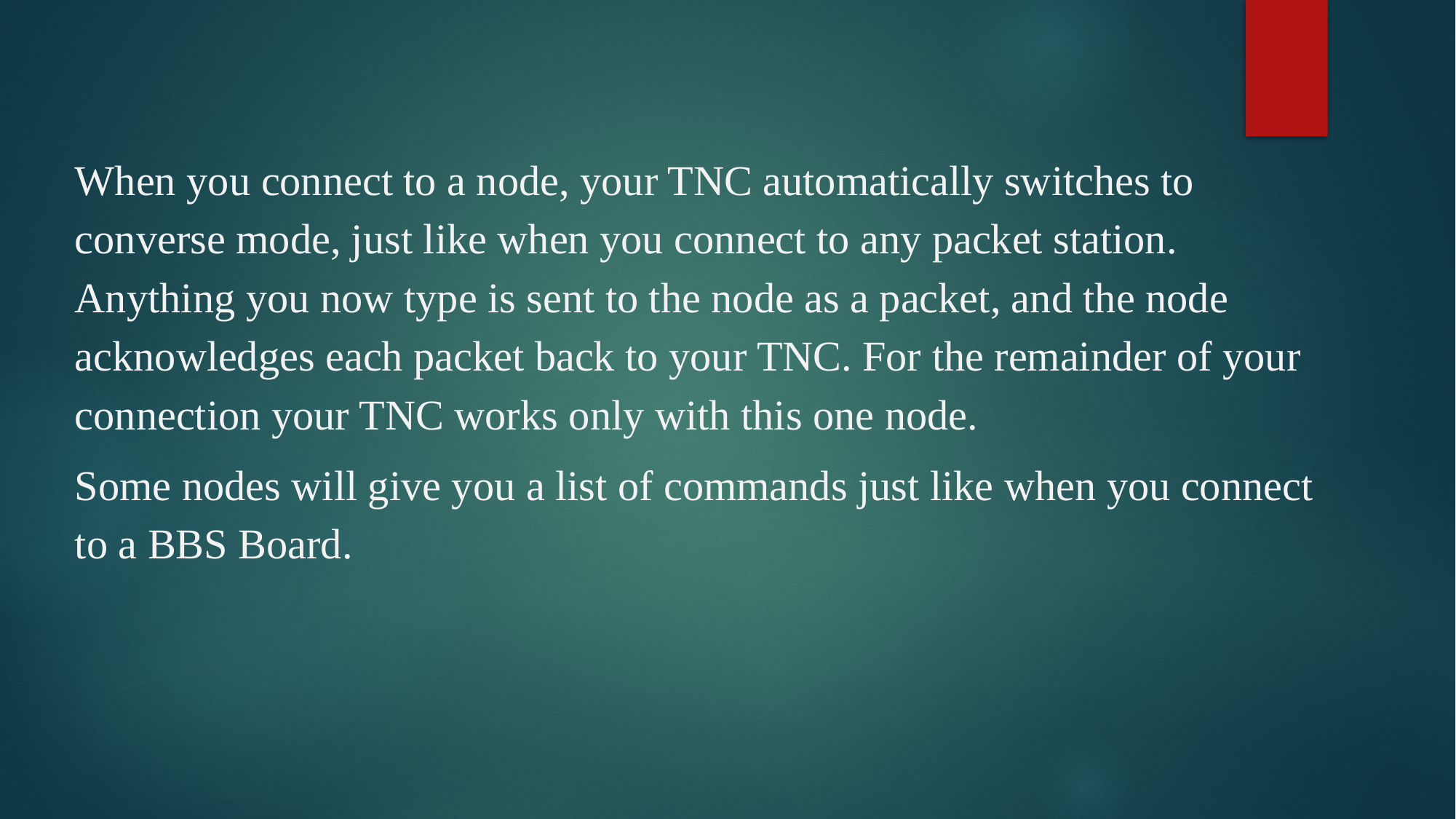

When you connect to a node, your TNC automatically switches to converse mode, just like when you connect to any packet station. Anything you now type is sent to the node as a packet, and the node acknowledges each packet back to your TNC. For the remainder of your connection your TNC works only with this one node.
Some nodes will give you a list of commands just like when you connect to a BBS Board.